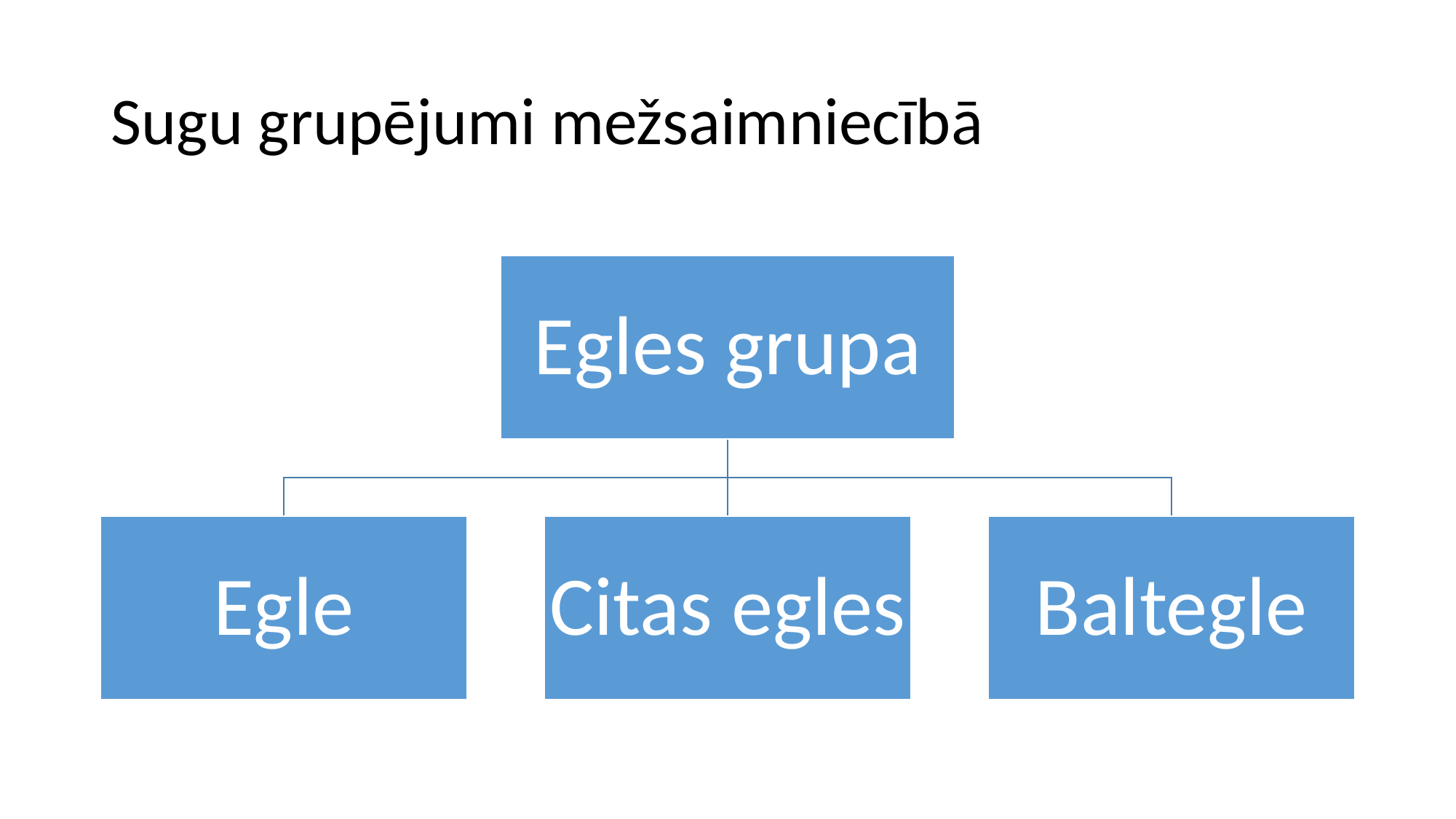

# Sugu grupējumi mežsaimniecībā
Egles grupa
Egle
Citas egles
Baltegle